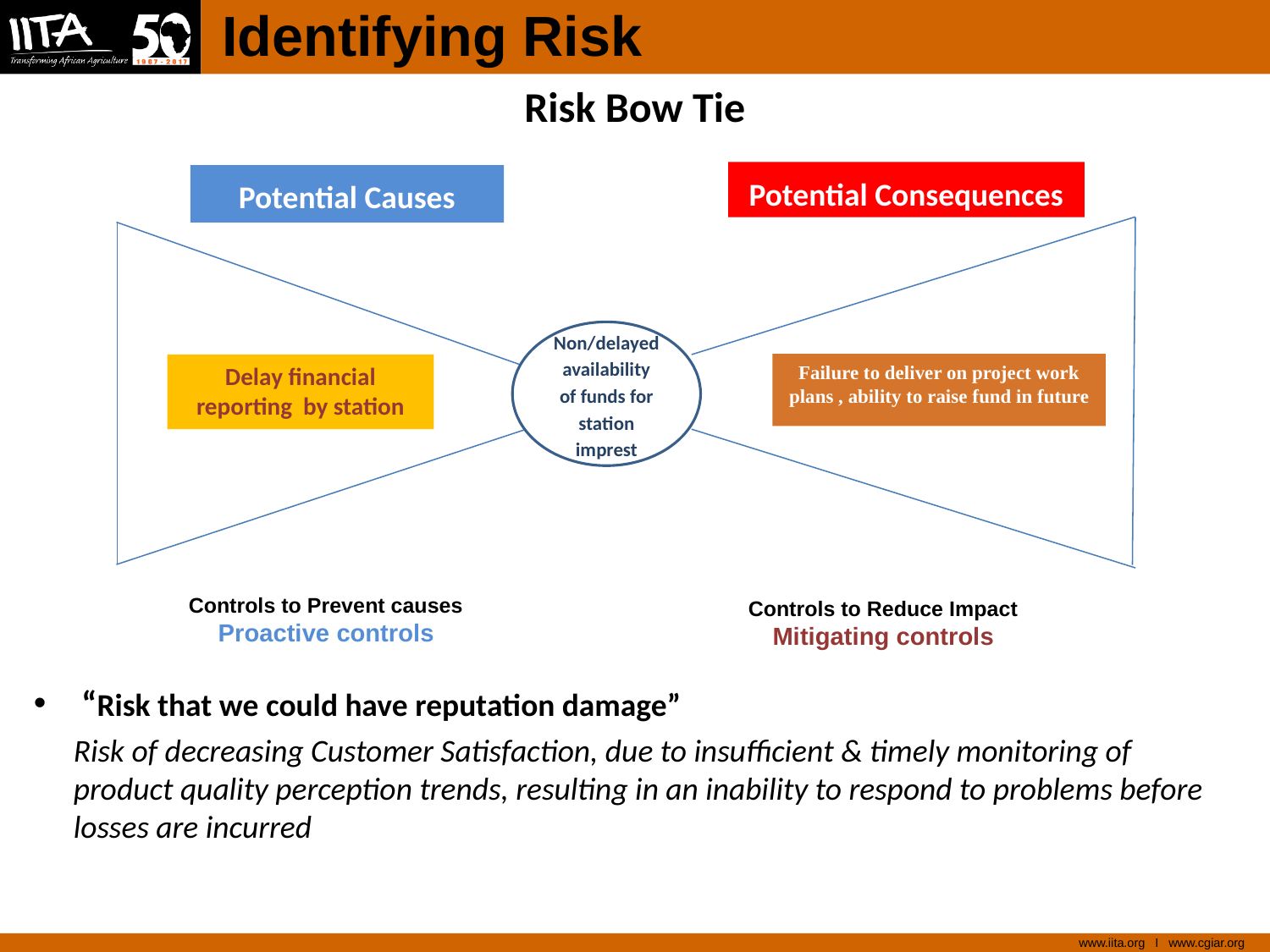

# Identifying Risk
Risk Bow Tie

“Risk that we could have reputation damage”
Risk of decreasing Customer Satisfaction, due to insufficient & timely monitoring of product quality perception trends, resulting in an inability to respond to problems before losses are incurred
Potential Consequences
Potential Causes
Non/delayed availability of funds for station imprest
Failure to deliver on project work
plans , ability to raise fund in future
Delay financial reporting  by station
Controls to Prevent causes
Proactive controls
Controls to Reduce Impact
Mitigating controls